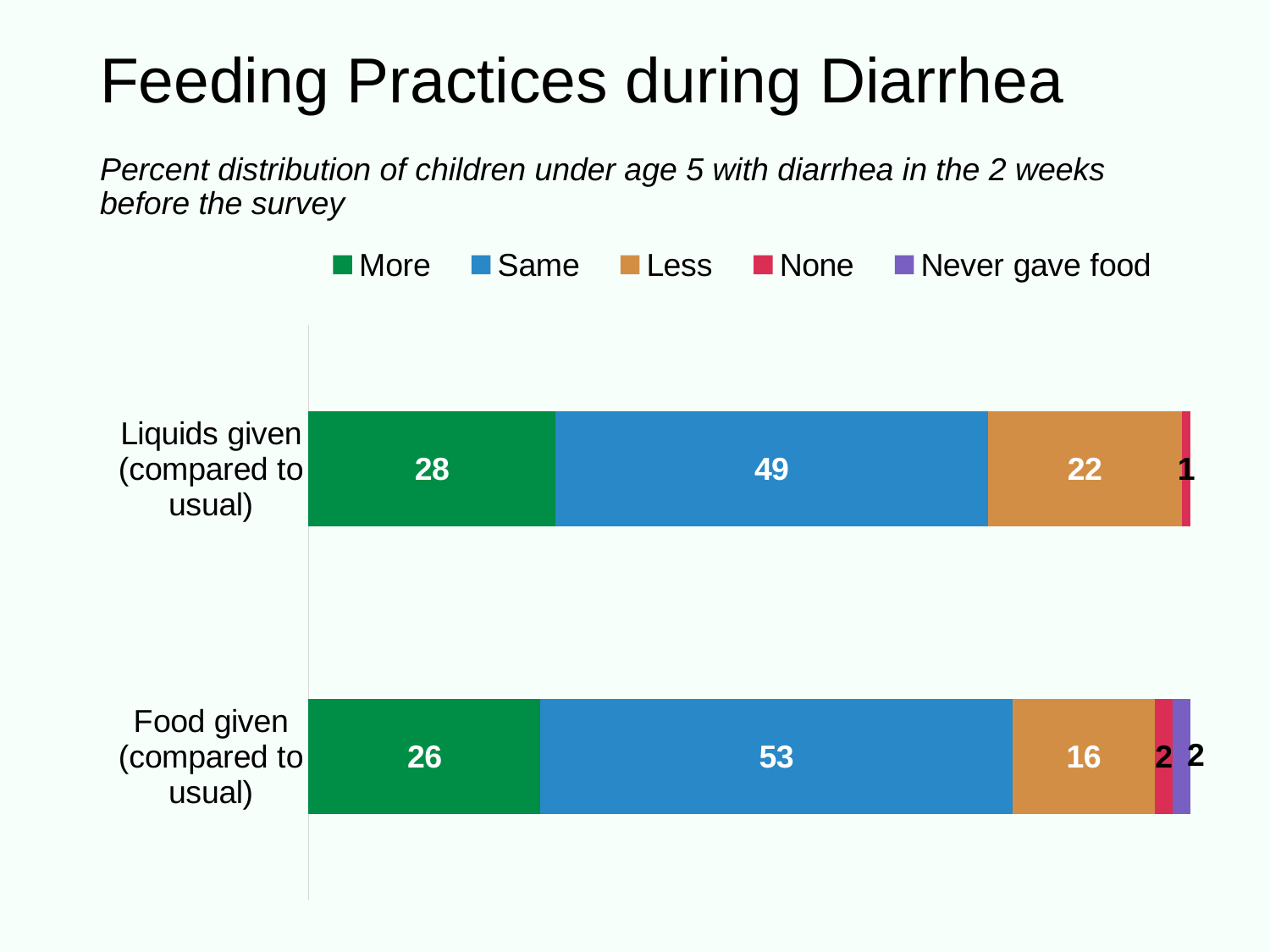

# Feeding Practices during Diarrhea
Percent distribution of children under age 5 with diarrhea in the 2 weeks before the survey

### Chart

| Category | More | Same | Less | None | Never gave food |
|---|---|---|---|---|---|
| Food given (compared to usual) | 26.0 | 53.0 | 16.0 | 2.0 | 2.0 |
| Liquids given (compared to usual) | 28.0 | 49.0 | 22.0 | 1.0 | None |